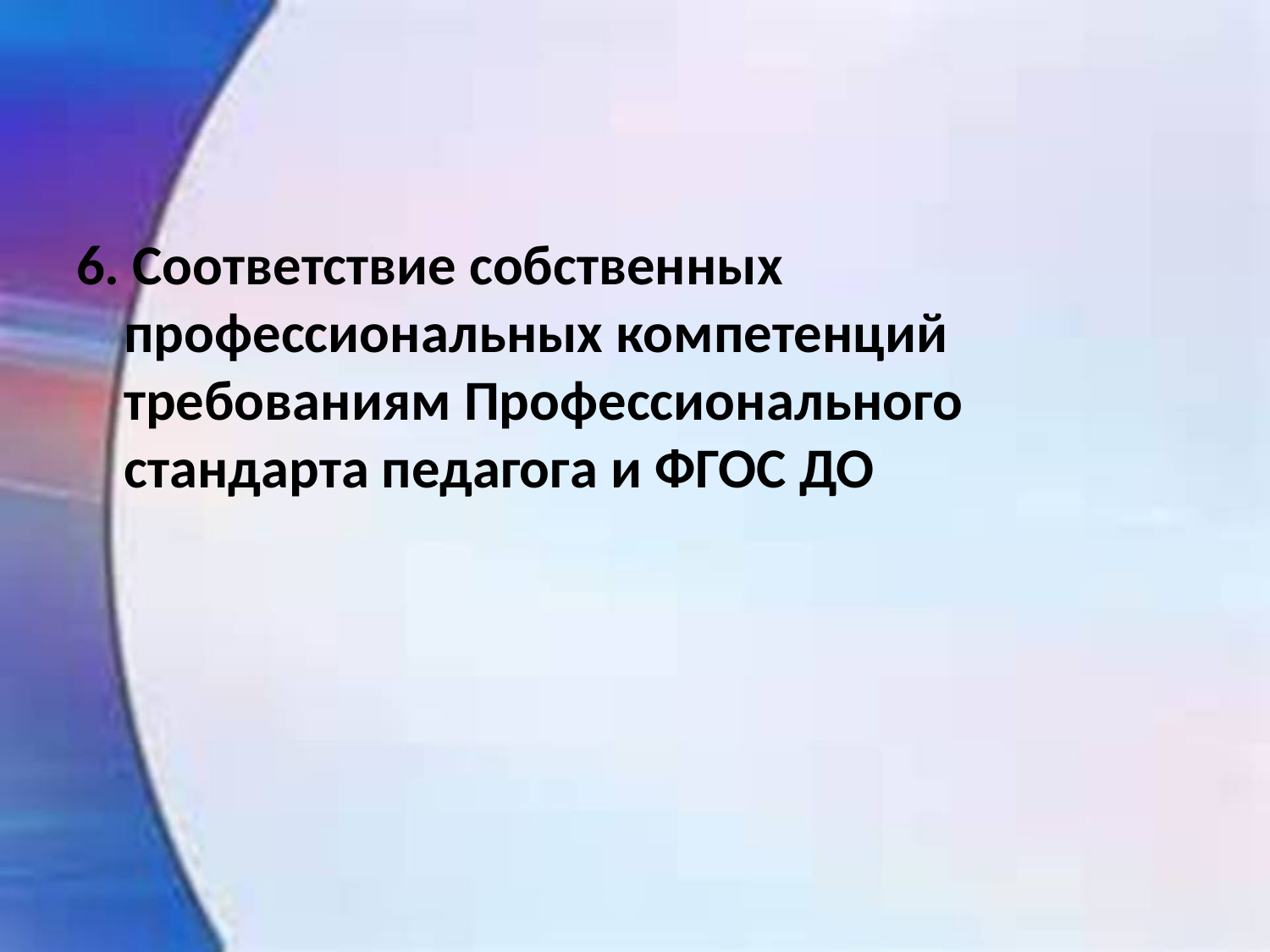

#
6. Соответствие собственных профессиональных компетенций требованиям Профессионального стандарта педагога и ФГОС ДО